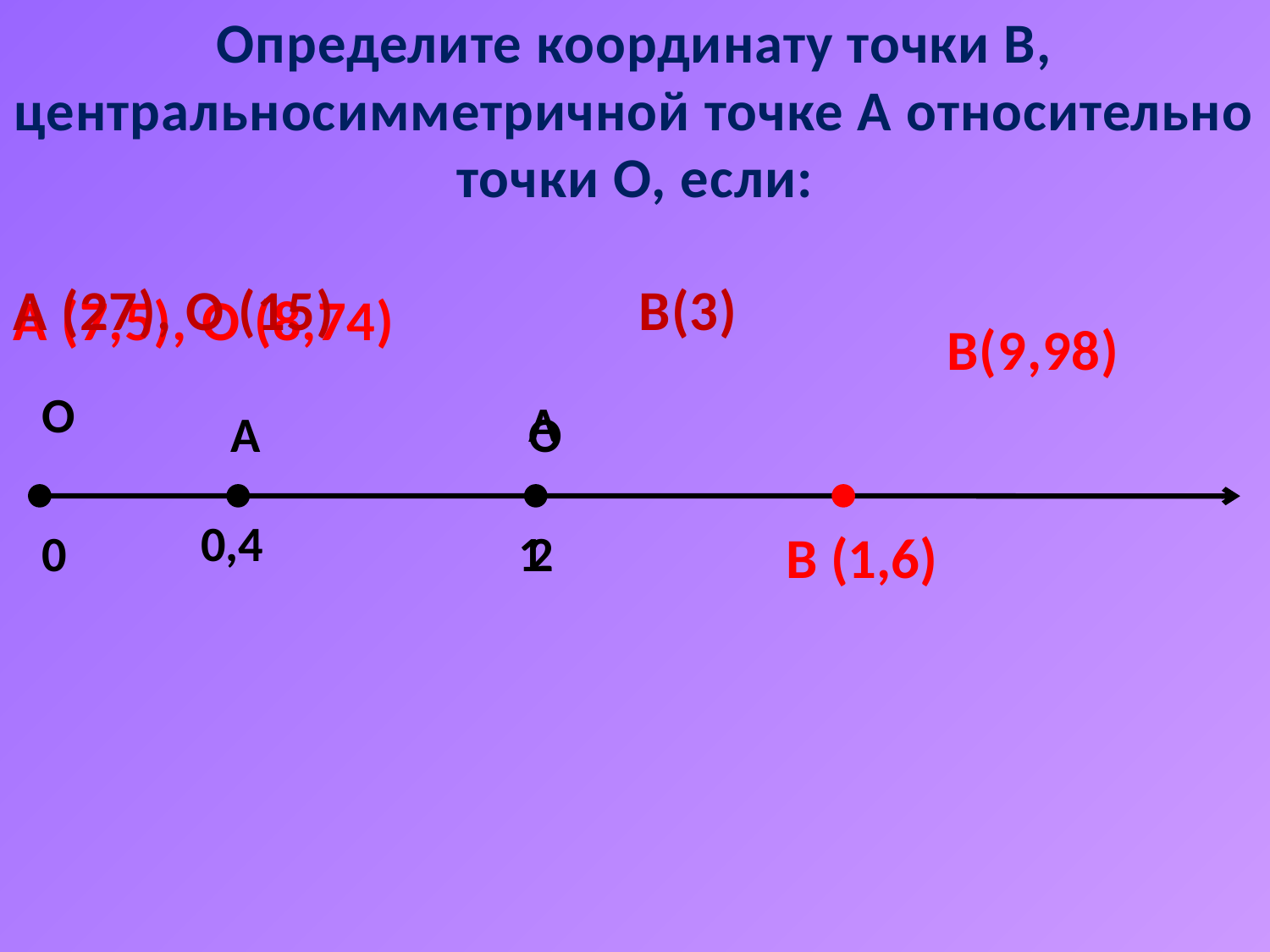

Определите координату точки В, центральносимметричной точке А относительно точки О, если:
А (27), О (15)
В(3)
А (7,5), О (8,74)
В(9,98)
О
А
А
О

0,4
0
1
2
В (1,6)